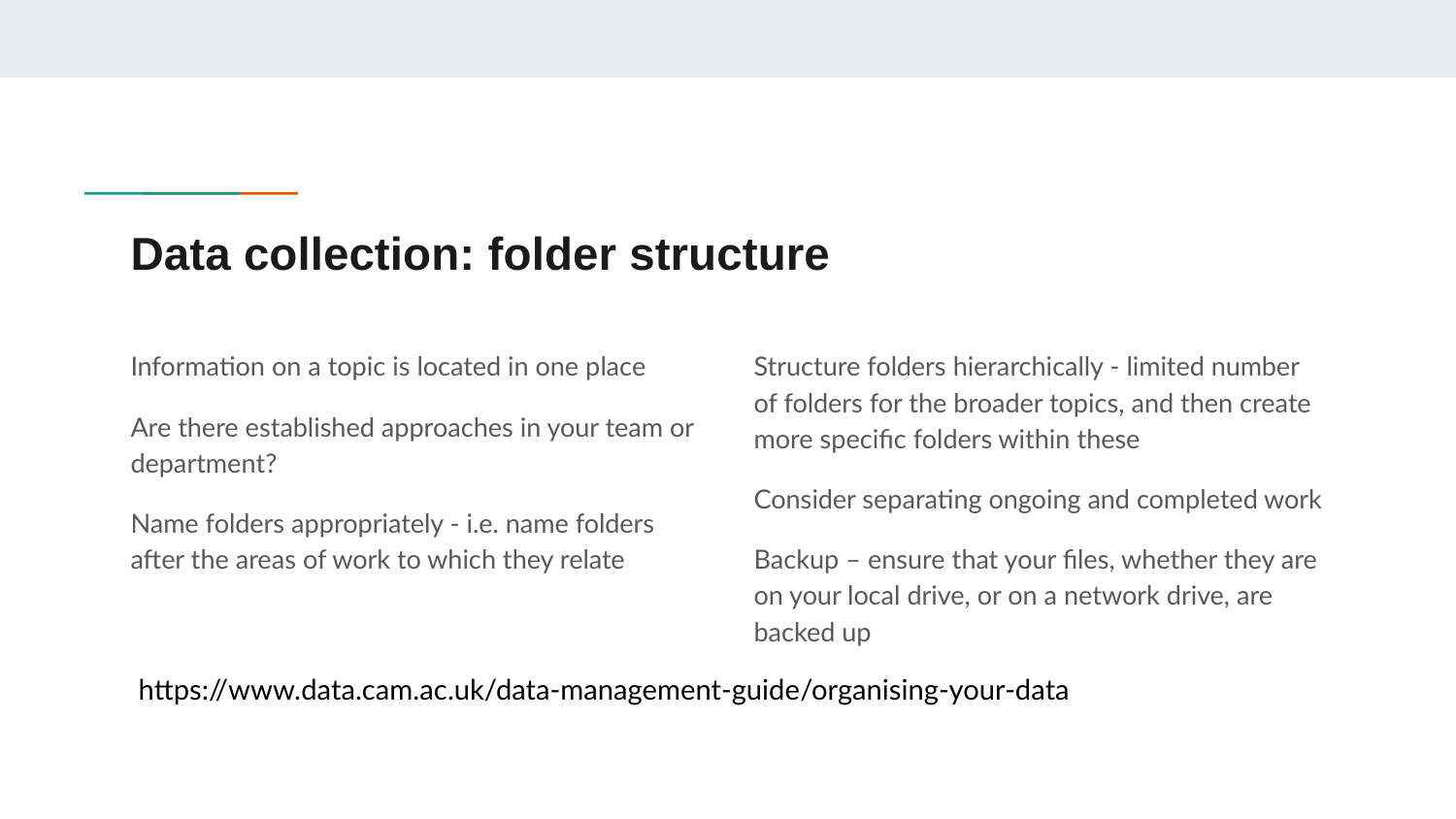

# Data collection: folder structure
Information on a topic is located in one place
Are there established approaches in your team or department?
Name folders appropriately - i.e. name folders after the areas of work to which they relate

Structure folders hierarchically - limited number of folders for the broader topics, and then create more specific folders within these
Consider separating ongoing and completed work
Backup – ensure that your files, whether they are on your local drive, or on a network drive, are backed up

https://www.data.cam.ac.uk/data-management-guide/organising-your-data